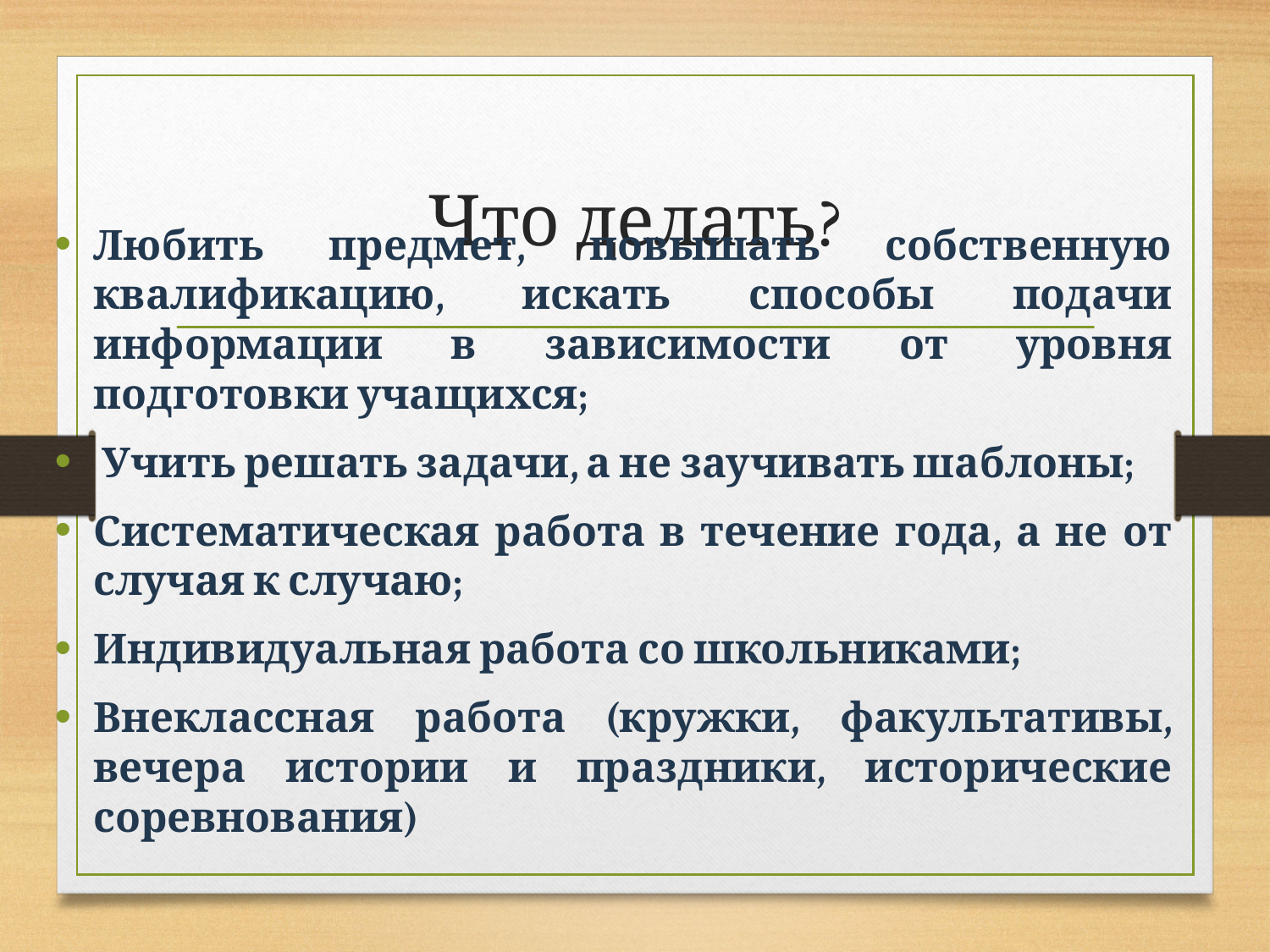

# Что делать?
Любить предмет, повышать собственную квалификацию, искать способы подачи информации в зависимости от уровня подготовки учащихся;
 Учить решать задачи, а не заучивать шаблоны;
Систематическая работа в течение года, а не от случая к случаю;
Индивидуальная работа со школьниками;
Внеклассная работа (кружки, факультативы, вечера истории и праздники, исторические соревнования)